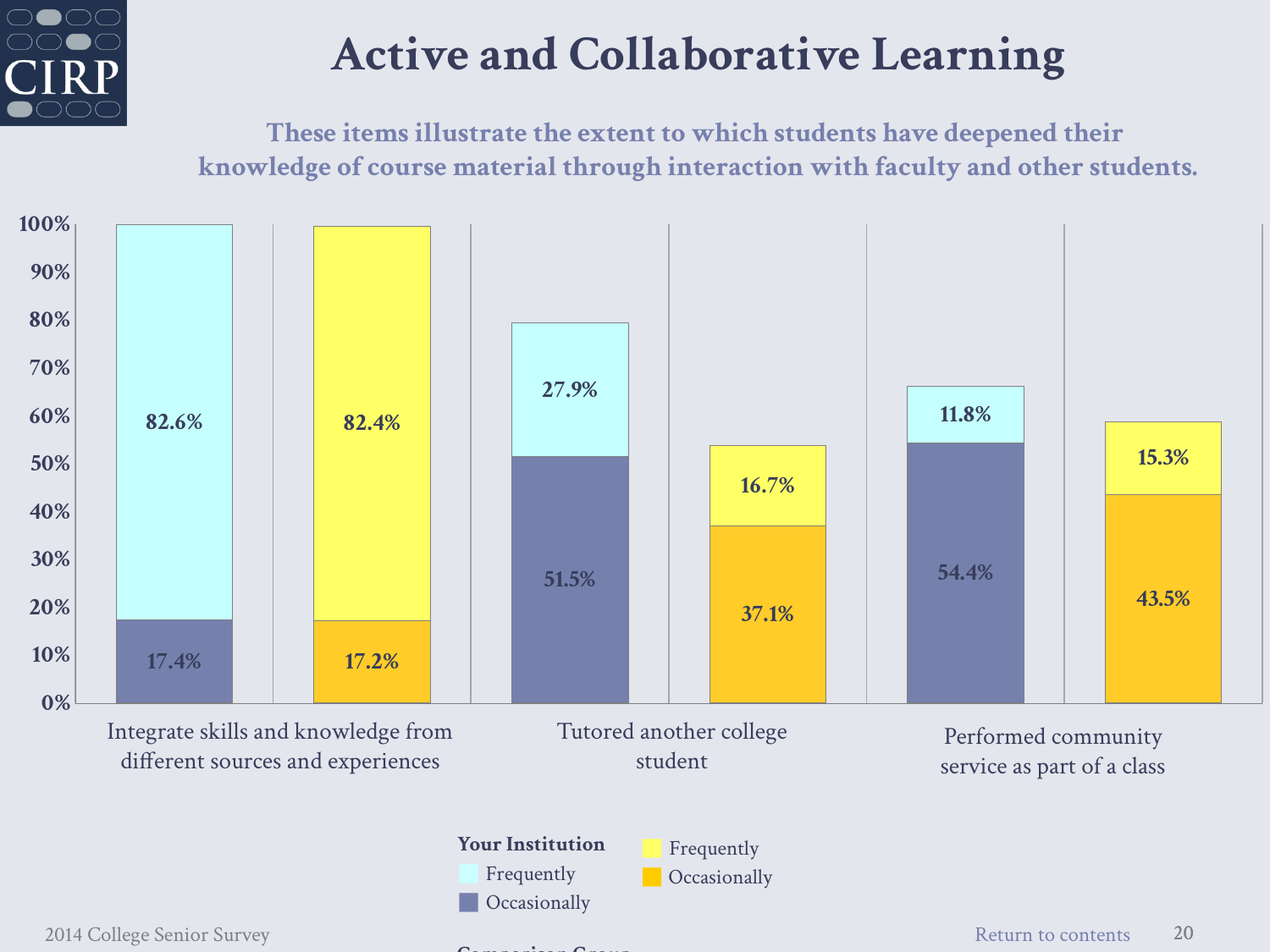

Active and Collaborative Learning
These items illustrate the extent to which students have deepened their
knowledge of course material through interaction with faculty and other students.

### Chart

| Category | occasionally | frequently |
|---|---|---|
| Integrated skills and knowledge from difference sources and experiences | 0.174 | 0.826 |
| comp | 0.172 | 0.824 |
| Tutored another college student | 0.515 | 0.279 |
| comp | 0.371 | 0.167 |
| Performed community service as part of a class | 0.544 | 0.118 |
| comp | 0.435 | 0.153 |
Integrate skills and knowledge from different sources and experiences
Tutored another college student
Performed community service as part of a class
Your Institution
■ Frequently
■ Occasionally

Comparison Group
■ Frequently
■ Occasionally

2014 College Senior Survey
20
20